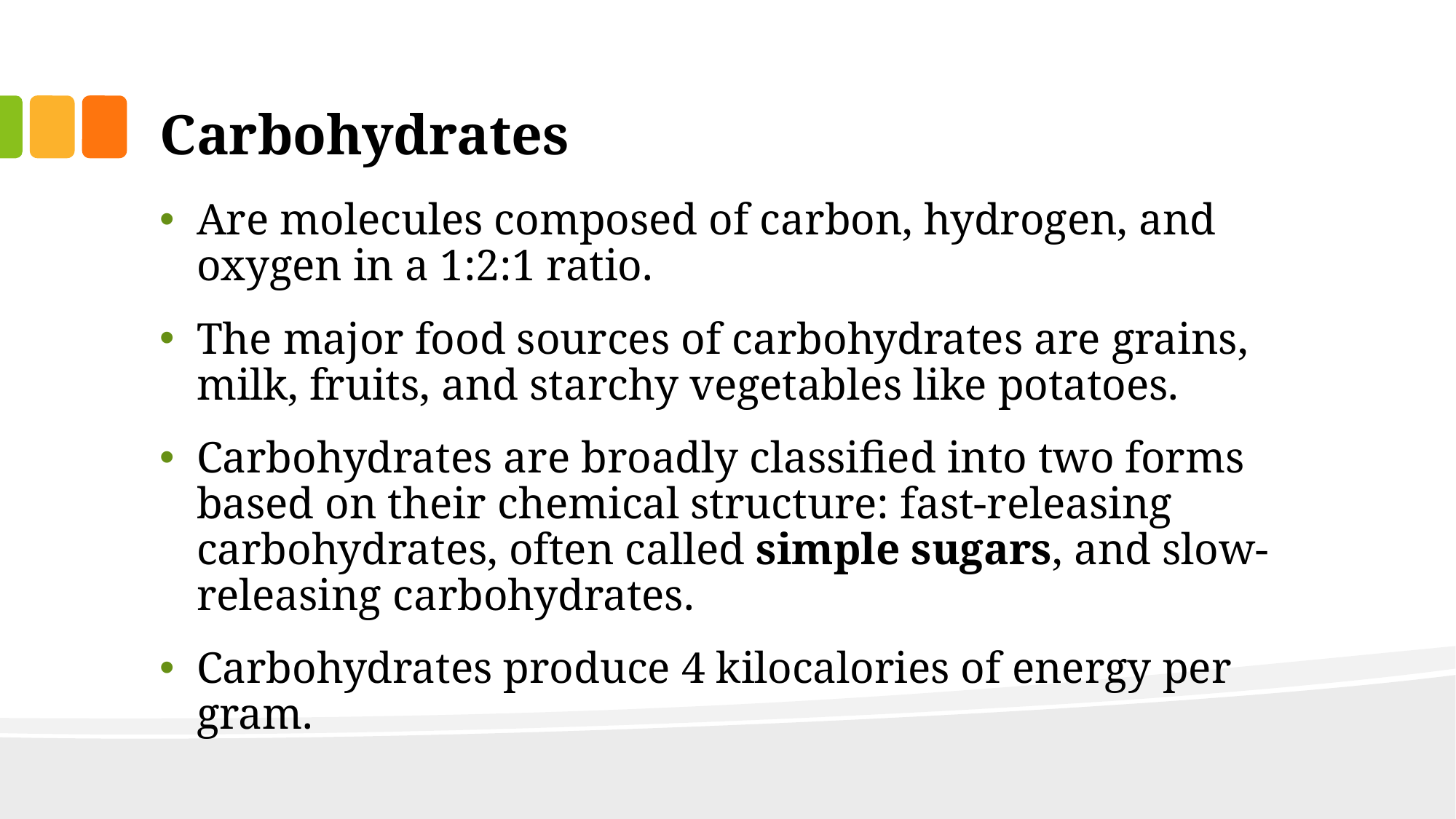

# Carbohydrates
Are molecules composed of carbon, hydrogen, and oxygen in a 1:2:1 ratio.
The major food sources of carbohydrates are grains, milk, fruits, and starchy vegetables like potatoes.
Carbohydrates are broadly classified into two forms based on their chemical structure: fast-releasing carbohydrates, often called simple sugars, and slow-releasing carbohydrates.
Carbohydrates produce 4 kilocalories of energy per gram.